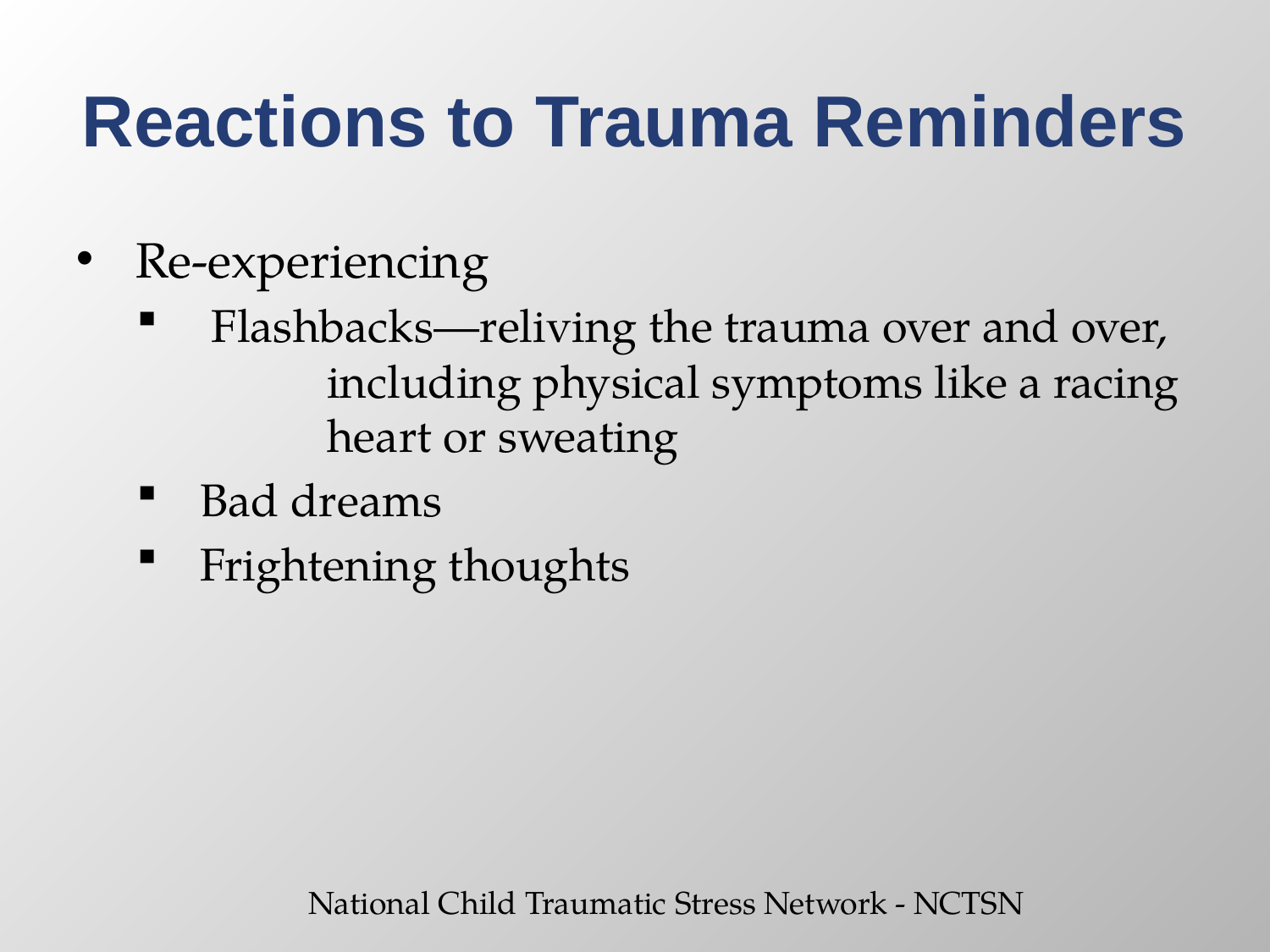

# Reactions to Trauma Reminders
 Re-experiencing
 Flashbacks—reliving the trauma over and over, 	including physical symptoms like a racing 	heart or sweating
Bad dreams
Frightening thoughts

National Child Traumatic Stress Network - NCTSN